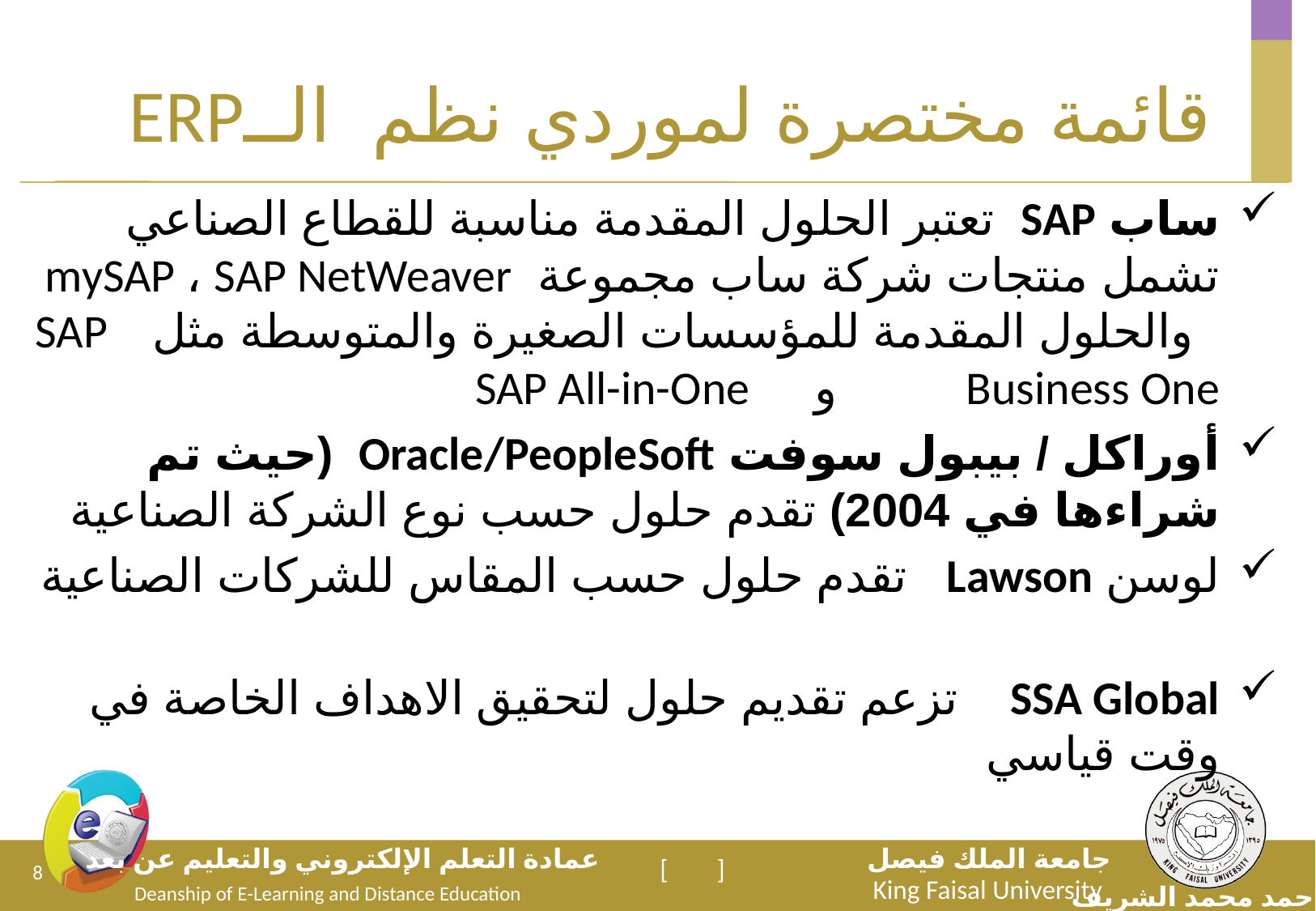

# قائمة مختصرة لموردي نظم  الــERP
ساب SAP  تعتبر الحلول المقدمة مناسبة للقطاع الصناعي تشمل منتجات شركة ساب مجموعة  mySAP ، SAP NetWeaver   والحلول المقدمة للمؤسسات الصغيرة والمتوسطة مثل SAP               Business One و     SAP All-in-One
أوراكل / بيبول سوفت Oracle/PeopleSoft  (حيث تم شراءها في 2004) تقدم حلول حسب نوع الشركة الصناعية
لوسن Lawson   تقدم حلول حسب المقاس للشركات الصناعية
SSA Global    تزعم تقديم حلول لتحقيق الاهداف الخاصة في وقت قياسي
8